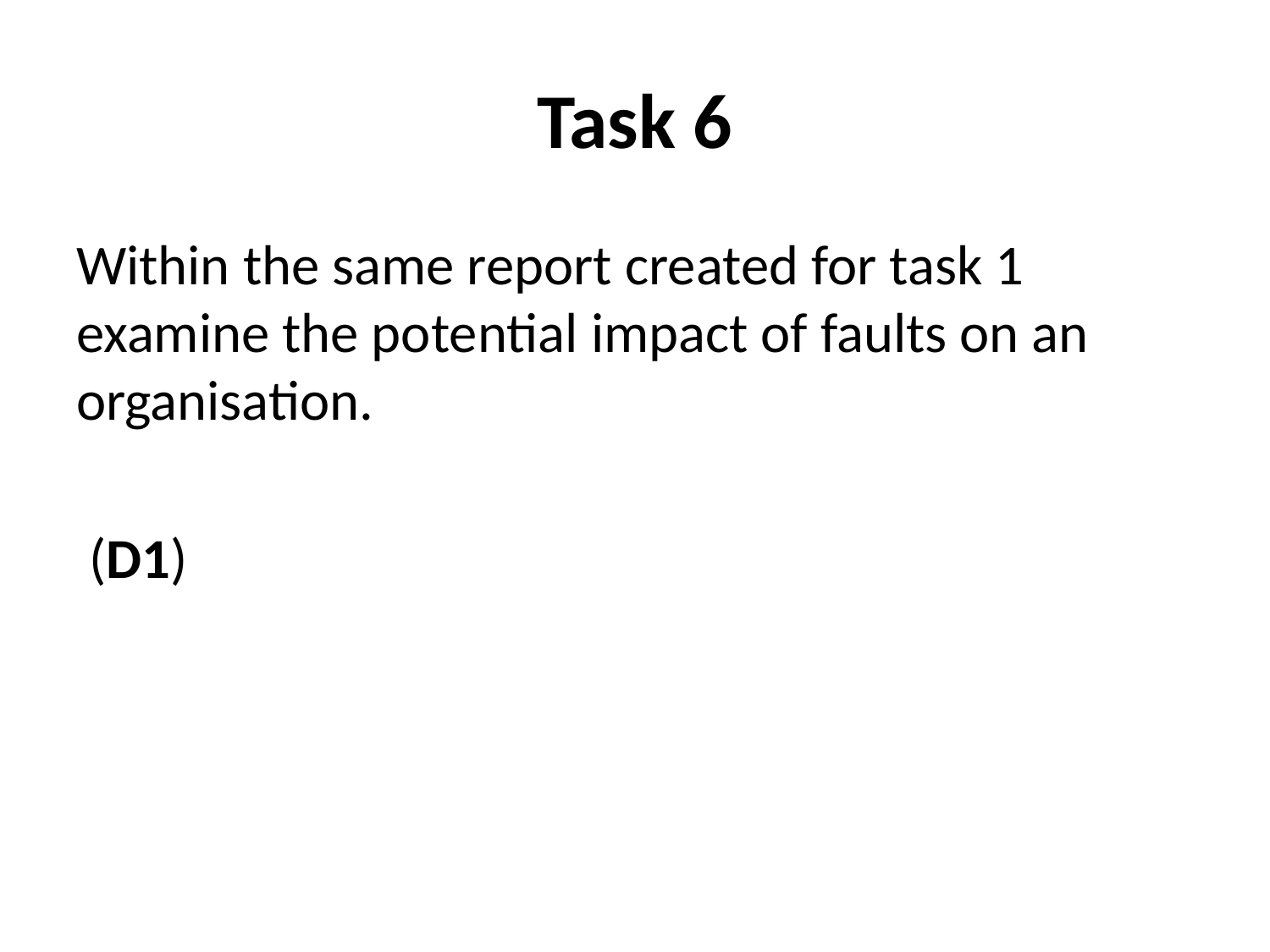

# Task 6
Within the same report created for task 1 examine the potential impact of faults on an organisation.

 (D1)